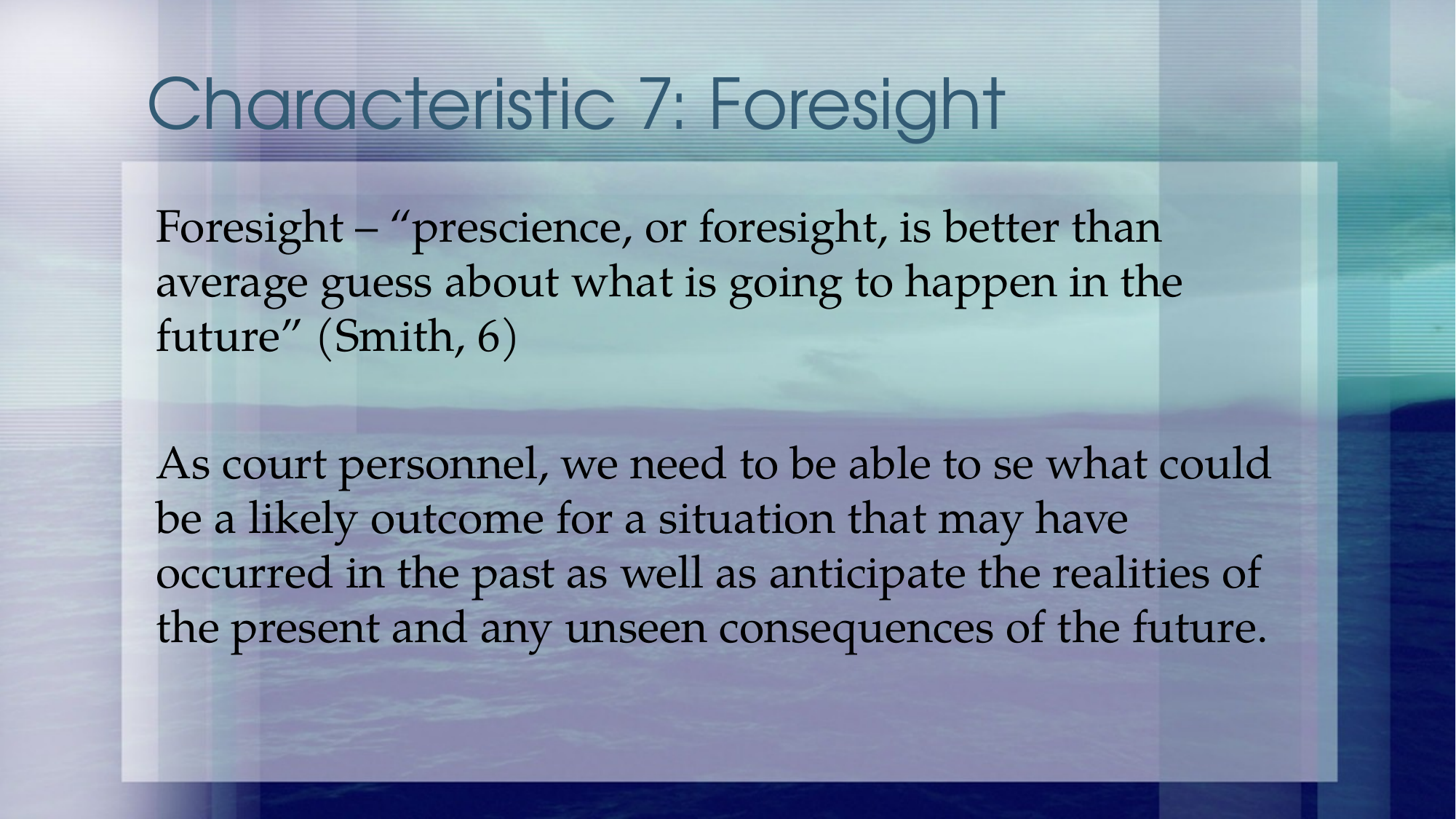

# Characteristic 7: Foresight
Foresight – “prescience, or foresight, is better than average guess about what is going to happen in the future” (Smith, 6)

As court personnel, we need to be able to se what could be a likely outcome for a situation that may have occurred in the past as well as anticipate the realities of the present and any unseen consequences of the future.